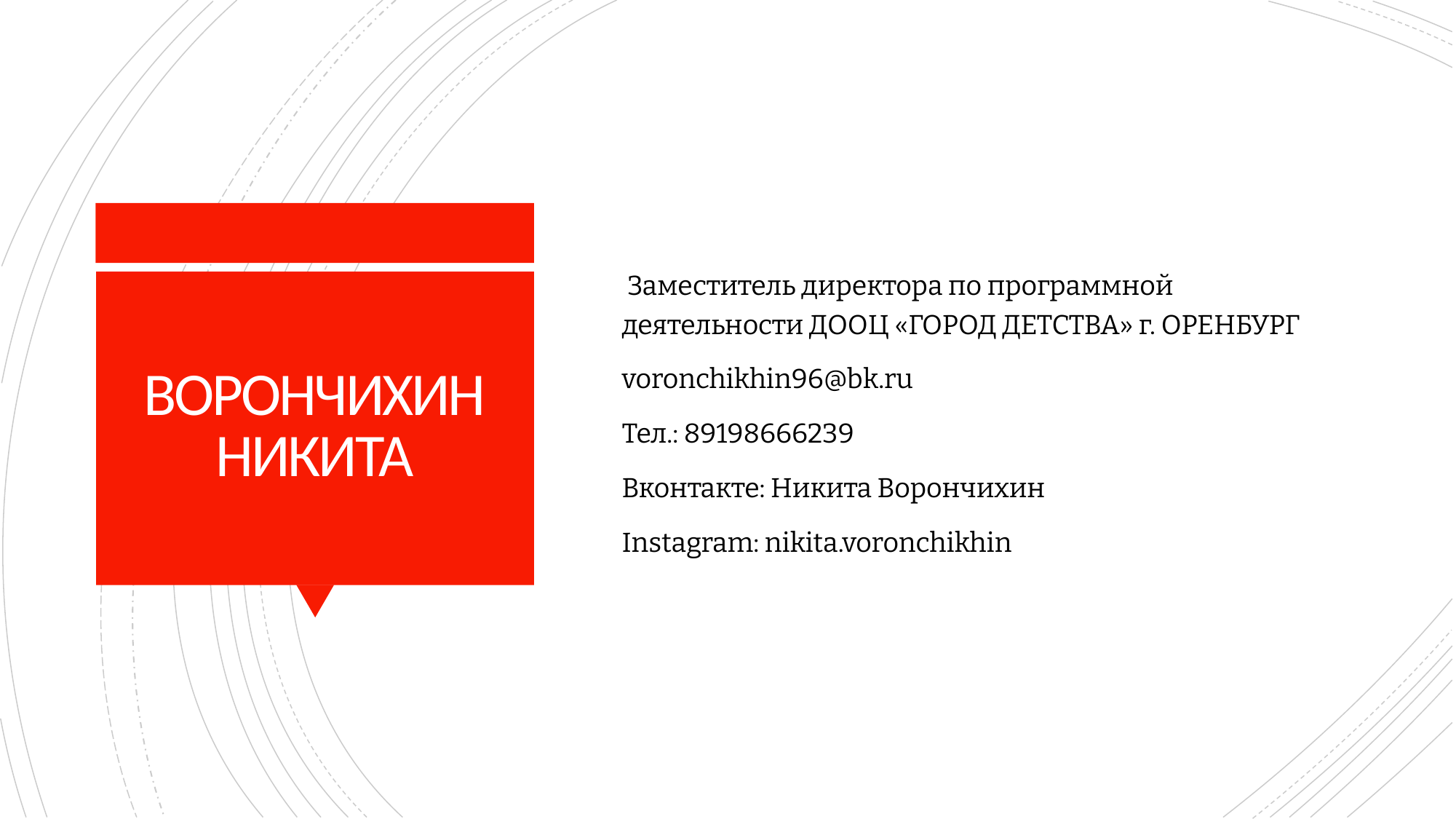

Заместитель директора по программной деятельности ДООЦ «ГОРОД ДЕТСТВА» г. ОРЕНБУРГ
voronchikhin96@bk.ru
Тел.: 89198666239
Вконтакте: Никита Ворончихин
Instagram: nikita.voronchikhin
# ВОРОНЧИХИН НИКИТА